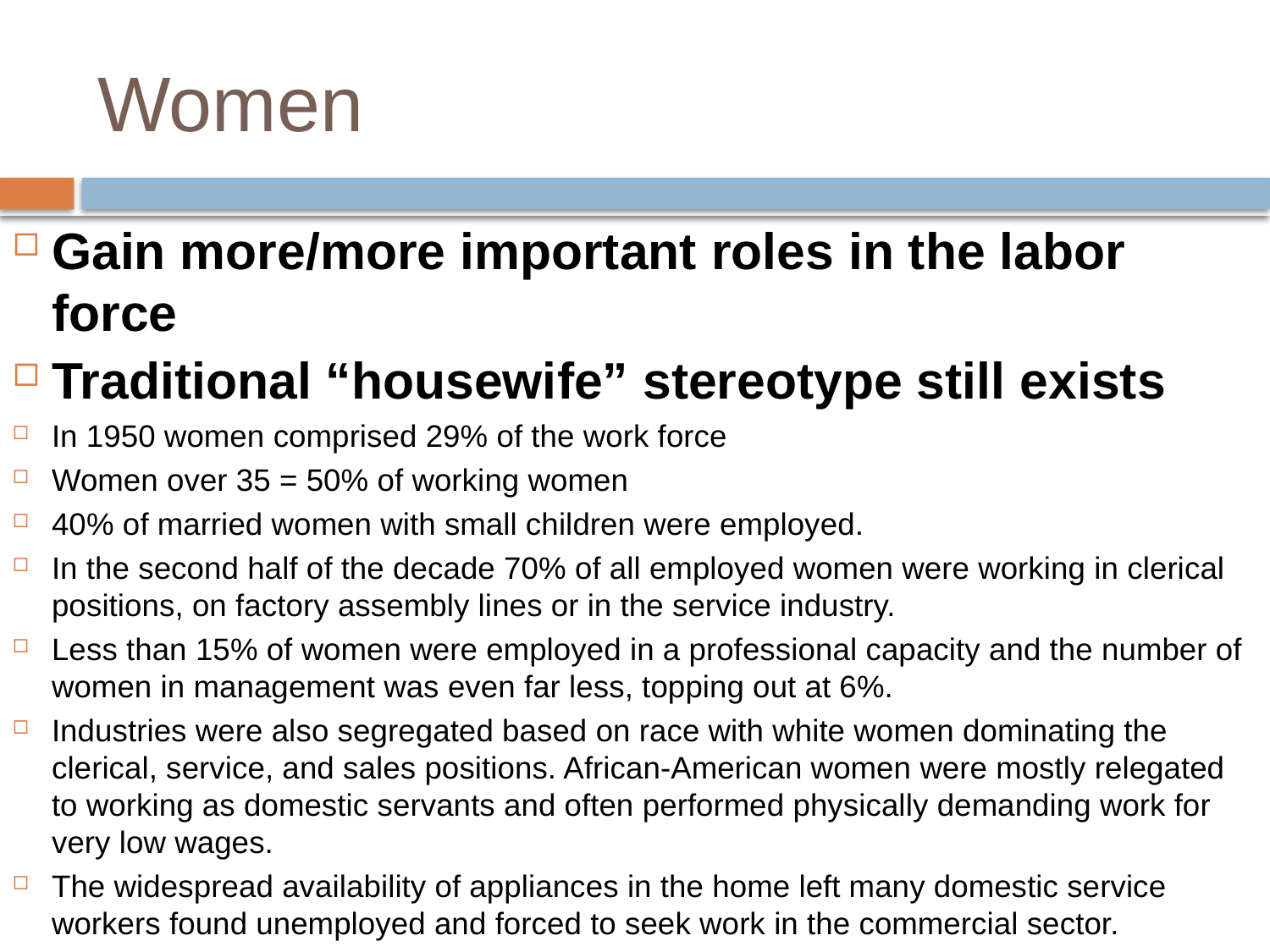

# Women
Gain more/more important roles in the labor force
Traditional “housewife” stereotype still exists
In 1950 women comprised 29% of the work force
Women over 35 = 50% of working women
40% of married women with small children were employed.
In the second half of the decade 70% of all employed women were working in clerical positions, on factory assembly lines or in the service industry.
Less than 15% of women were employed in a professional capacity and the number of women in management was even far less, topping out at 6%.
Industries were also segregated based on race with white women dominating the clerical, service, and sales positions. African-American women were mostly relegated to working as domestic servants and often performed physically demanding work for very low wages.
The widespread availability of appliances in the home left many domestic service workers found unemployed and forced to seek work in the commercial sector.